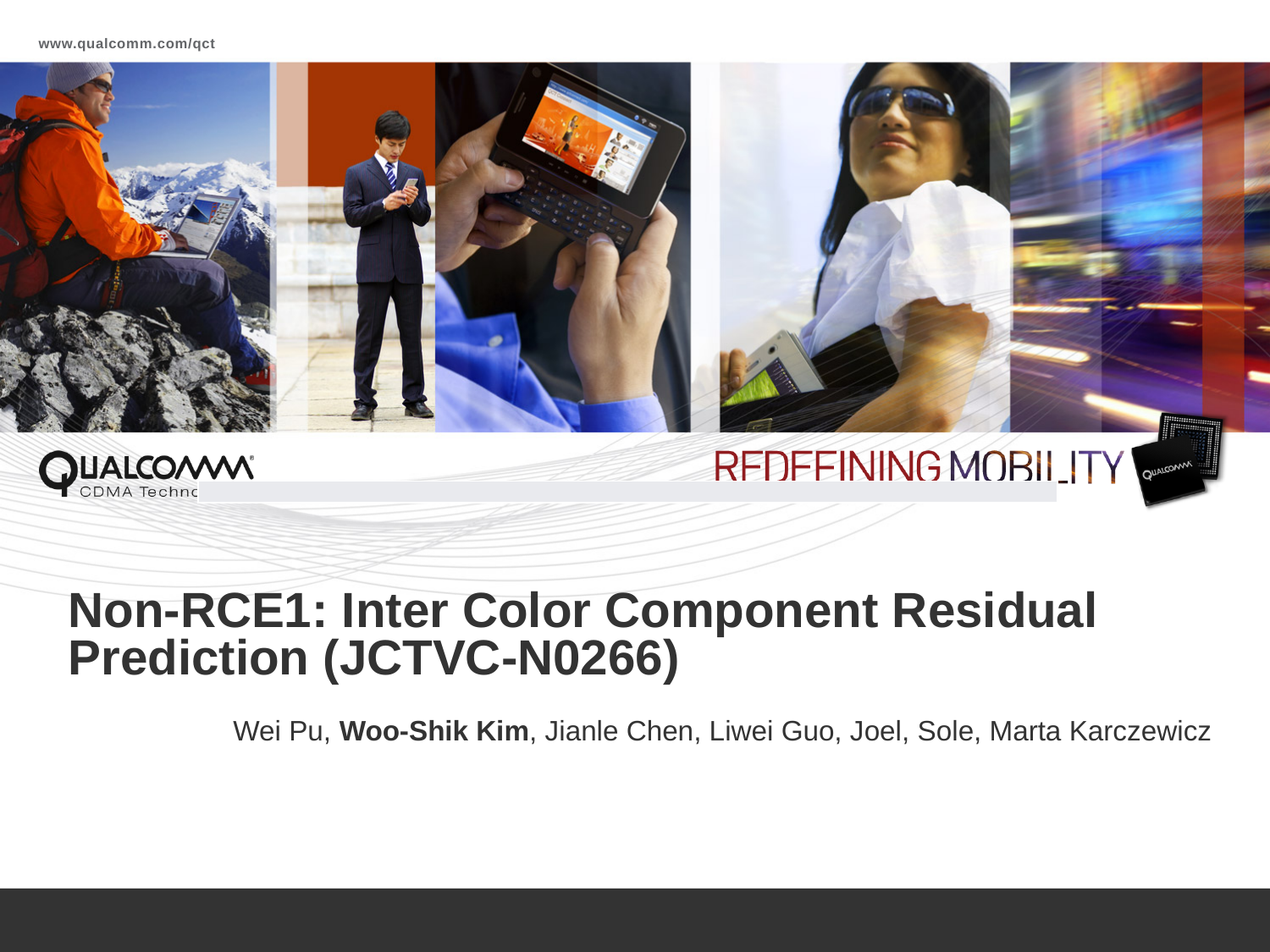

|  |
| --- |
# Non-RCE1: Inter Color Component Residual Prediction (JCTVC-N0266)
Wei Pu, Woo-Shik Kim, Jianle Chen, Liwei Guo, Joel, Sole, Marta Karczewicz